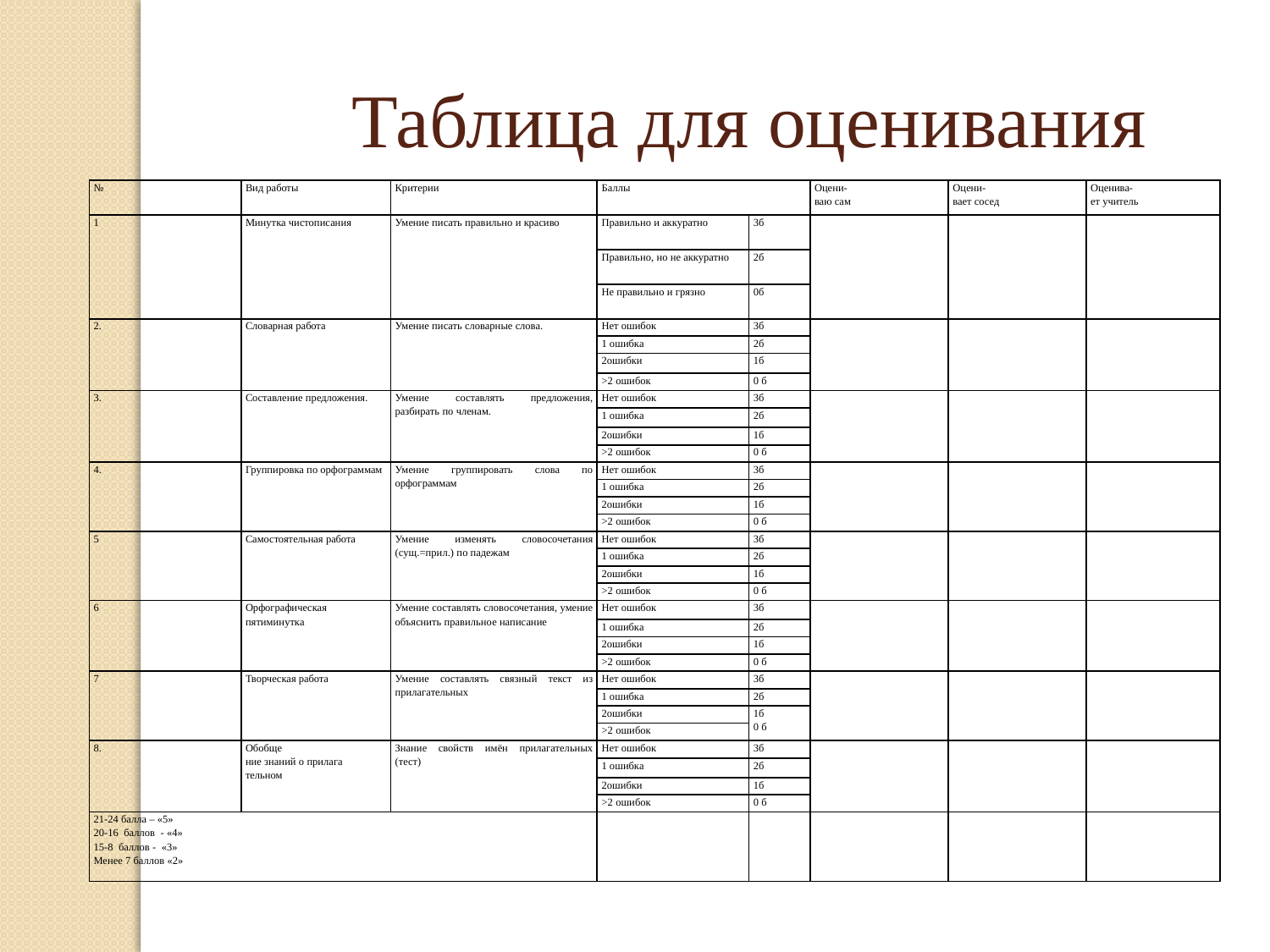

Таблица для оценивания
| № | Вид работы | Критерии | Баллы |  | Оцени- ваю сам | Оцени- вает сосед | Оценива- ет учитель |
| --- | --- | --- | --- | --- | --- | --- | --- |
| 1 | Минутка чистописания | Умение писать правильно и красиво | Правильно и аккуратно | 3б |  |  |  |
|  |  |  | Правильно, но не аккуратно | 2б |  |  |  |
|  |  |  | Не правильно и грязно | 0б |  |  |  |
| 2. | Словарная работа | Умение писать словарные слова. | Нет ошибок | 3б |  |  |  |
|  |  |  | 1 ошибка | 2б |  |  |  |
|  |  |  | 2ошибки | 1б |  |  |  |
|  |  |  | >2 ошибок | 0 б |  |  |  |
| 3. | Составление предложения. | Умение составлять предложения, разбирать по членам. | Нет ошибок | 3б |  |  |  |
|  |  |  | 1 ошибка | 2б |  |  |  |
|  |  |  | 2ошибки | 1б |  |  |  |
|  |  |  | >2 ошибок | 0 б |  |  |  |
| 4. | Группировка по орфограммам | Умение группировать слова по орфограммам | Нет ошибок | 3б |  |  |  |
|  |  |  | 1 ошибка | 2б |  |  |  |
|  |  |  | 2ошибки | 1б |  |  |  |
|  |  |  | >2 ошибок | 0 б |  |  |  |
| 5 | Самостоятельная работа | Умение изменять словосочетания (сущ.=прил.) по падежам | Нет ошибок | 3б |  |  |  |
|  |  |  | 1 ошибка | 2б |  |  |  |
|  |  |  | 2ошибки | 1б |  |  |  |
|  |  |  | >2 ошибок | 0 б |  |  |  |
| 6 | Орфографическая пятиминутка | Умение составлять словосочетания, умение объяснить правильное написание | Нет ошибок | 3б |  |  |  |
|  |  |  | 1 ошибка | 2б |  |  |  |
|  |  |  | 2ошибки | 1б |  |  |  |
|  |  |  | >2 ошибок | 0 б |  |  |  |
| 7 | Творческая работа | Умение составлять связный текст из прилагательных | Нет ошибок | 3б |  |  |  |
|  |  |  | 1 ошибка | 2б |  |  |  |
|  |  |  | 2ошибки | 1б 0 б |  |  |  |
|  |  |  | >2 ошибок |  |  |  |  |
| 8. | Обобще ние знаний о прилага тельном | Знание свойств имён прилагательных (тест) | Нет ошибок | 3б |  |  |  |
|  |  |  | 1 ошибка | 2б |  |  |  |
|  |  |  | 2ошибки | 1б |  |  |  |
|  |  |  | >2 ошибок | 0 б |  |  |  |
| 21-24 балла – «5» 20-16 баллов - «4» 15-8 баллов - «3» Менее 7 баллов «2» |  |  |  |  |  |  |  |